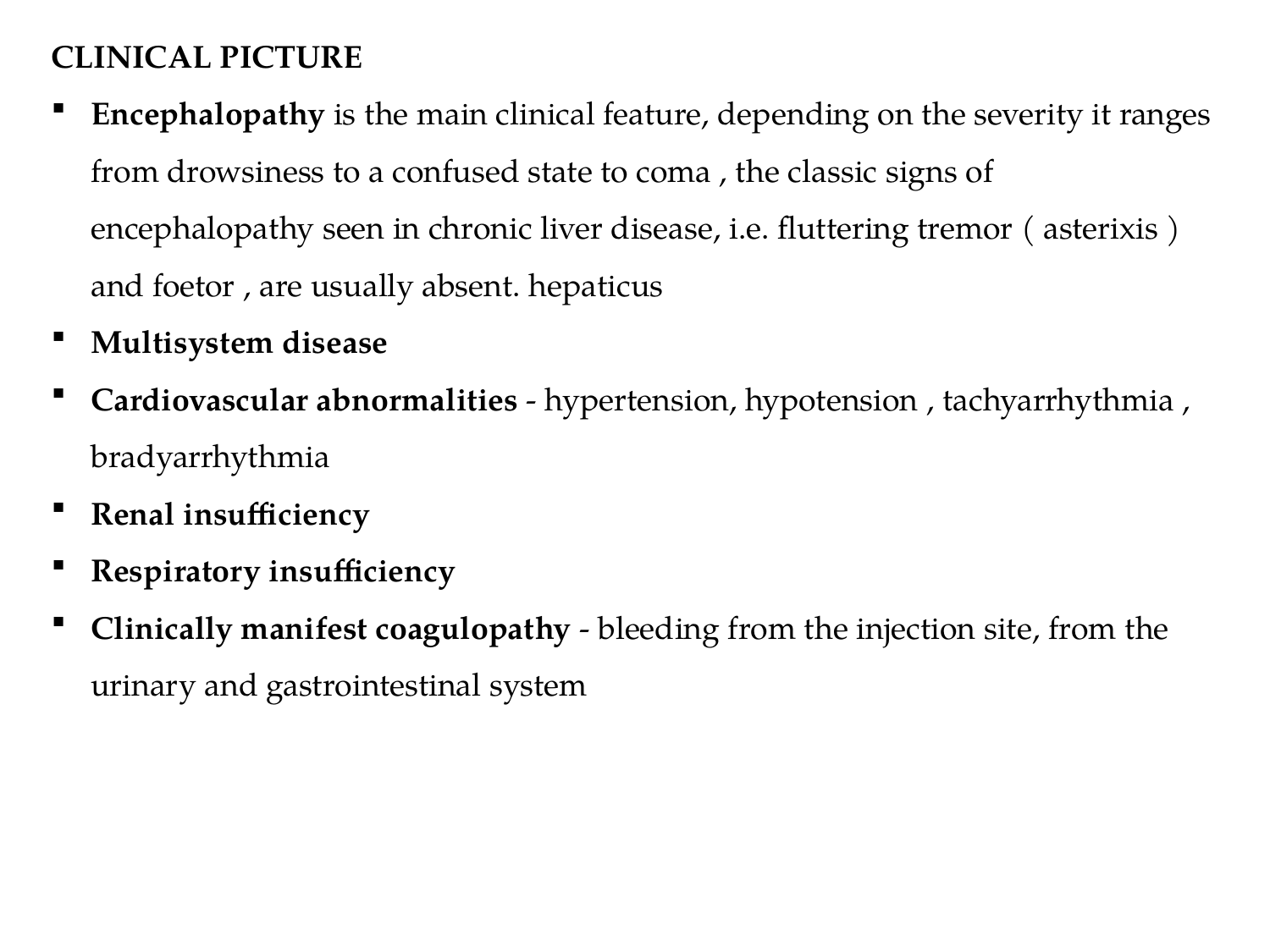

CLINICAL PICTURE
Encephalopathy is the main clinical feature, depending on the severity it ranges from drowsiness to a confused state to coma , the classic signs of encephalopathy seen in chronic liver disease, i.e. fluttering tremor ( asterixis ) and foetor , are usually absent. hepaticus
Multisystem disease
Cardiovascular abnormalities - hypertension, hypotension , tachyarrhythmia , bradyarrhythmia
Renal insufficiency
Respiratory insufficiency
Clinically manifest coagulopathy - bleeding from the injection site, from the urinary and gastrointestinal system